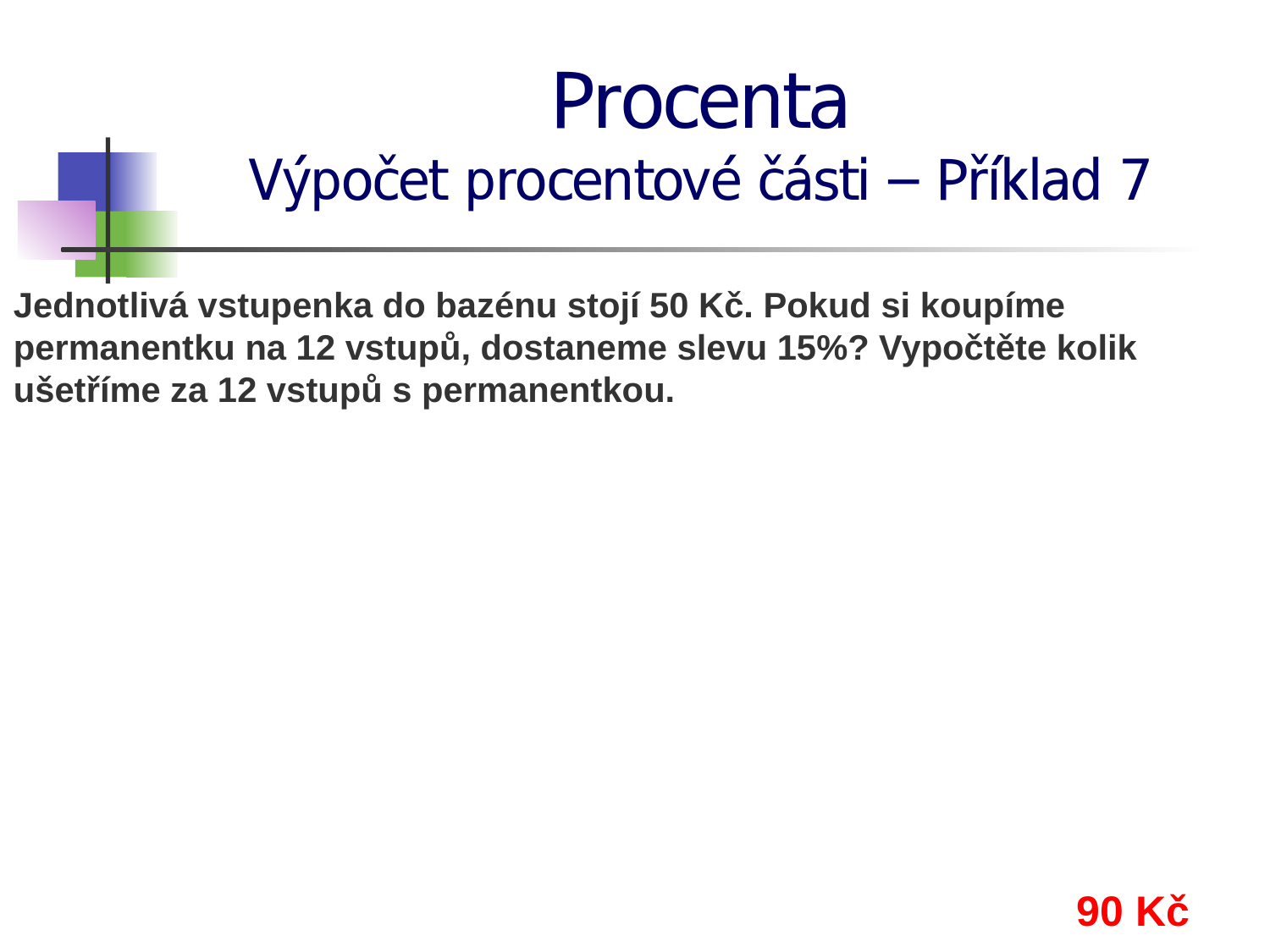

# Procenta Výpočet procentové části – Příklad 7
Jednotlivá vstupenka do bazénu stojí 50 Kč. Pokud si koupíme permanentku na 12 vstupů, dostaneme slevu 15%? Vypočtěte kolik ušetříme za 12 vstupů s permanentkou.
90 Kč